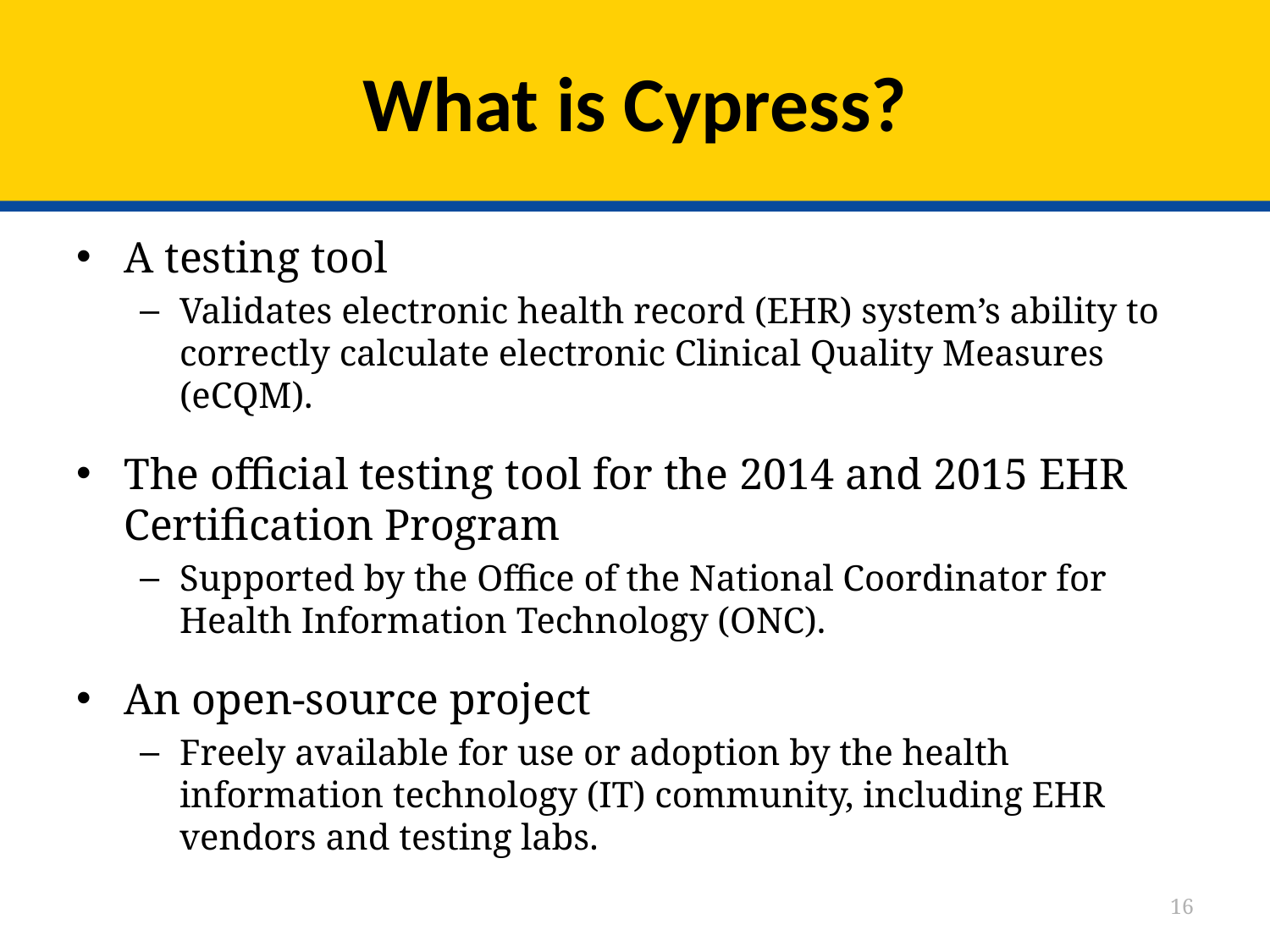

# What is Cypress?
A testing tool
Validates electronic health record (EHR) system’s ability to correctly calculate electronic Clinical Quality Measures (eCQM).
The official testing tool for the 2014 and 2015 EHR Certification Program
Supported by the Office of the National Coordinator for Health Information Technology (ONC).
An open-source project
Freely available for use or adoption by the health information technology (IT) community, including EHR vendors and testing labs.

16